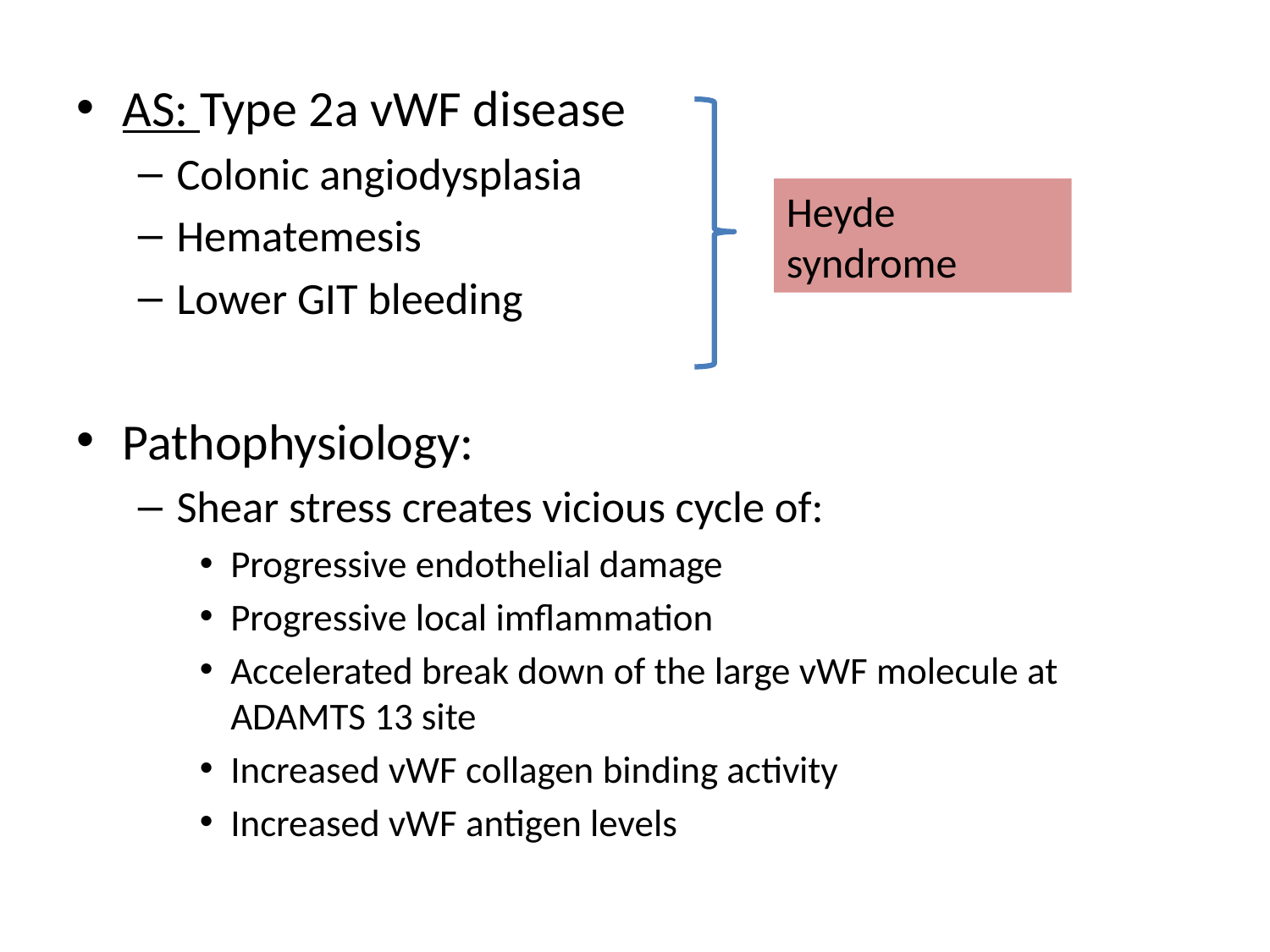

AS: Type 2a vWF disease
Colonic angiodysplasia
Hematemesis
Lower GIT bleeding

Pathophysiology:
Shear stress creates vicious cycle of:
Progressive endothelial damage
Progressive local imflammation
Accelerated break down of the large vWF molecule at ADAMTS 13 site
Increased vWF collagen binding activity
Increased vWF antigen levels

Heyde syndrome